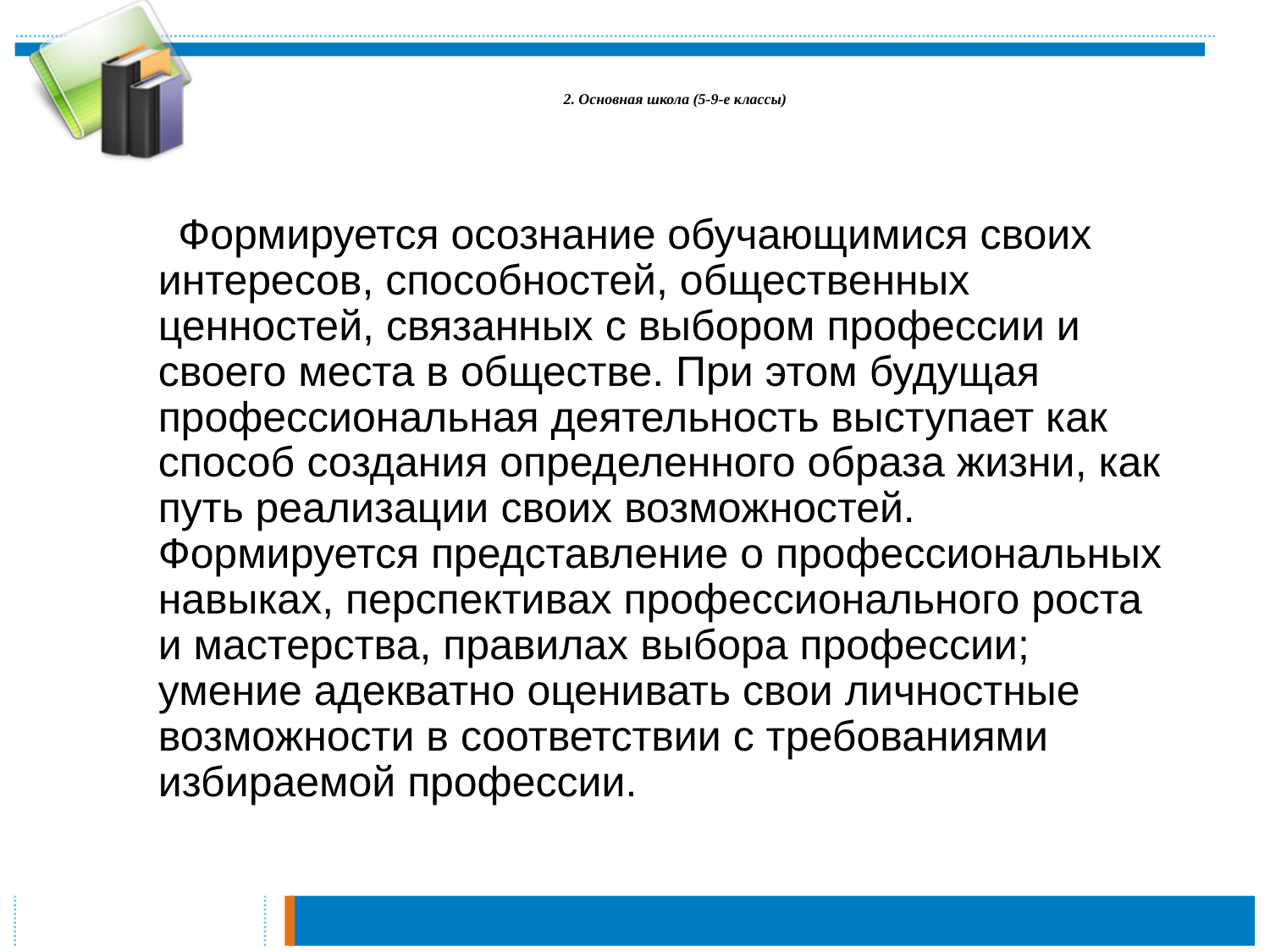

2. Основная школа (5-9-е классы)
     Формируется осознание обучающимися своих интересов, способностей, общественных ценностей, связанных с выбором профессии и своего места в обществе. При этом будущая профессиональная деятельность выступает как способ создания определенного образа жизни, как путь реализации своих возможностей. Формируется представление о профессиональных навыках, перспективах профессионального роста и мастерства, правилах выбора профессии; умение адекватно оценивать свои личностные возможности в соответствии с требованиями избираемой профессии.